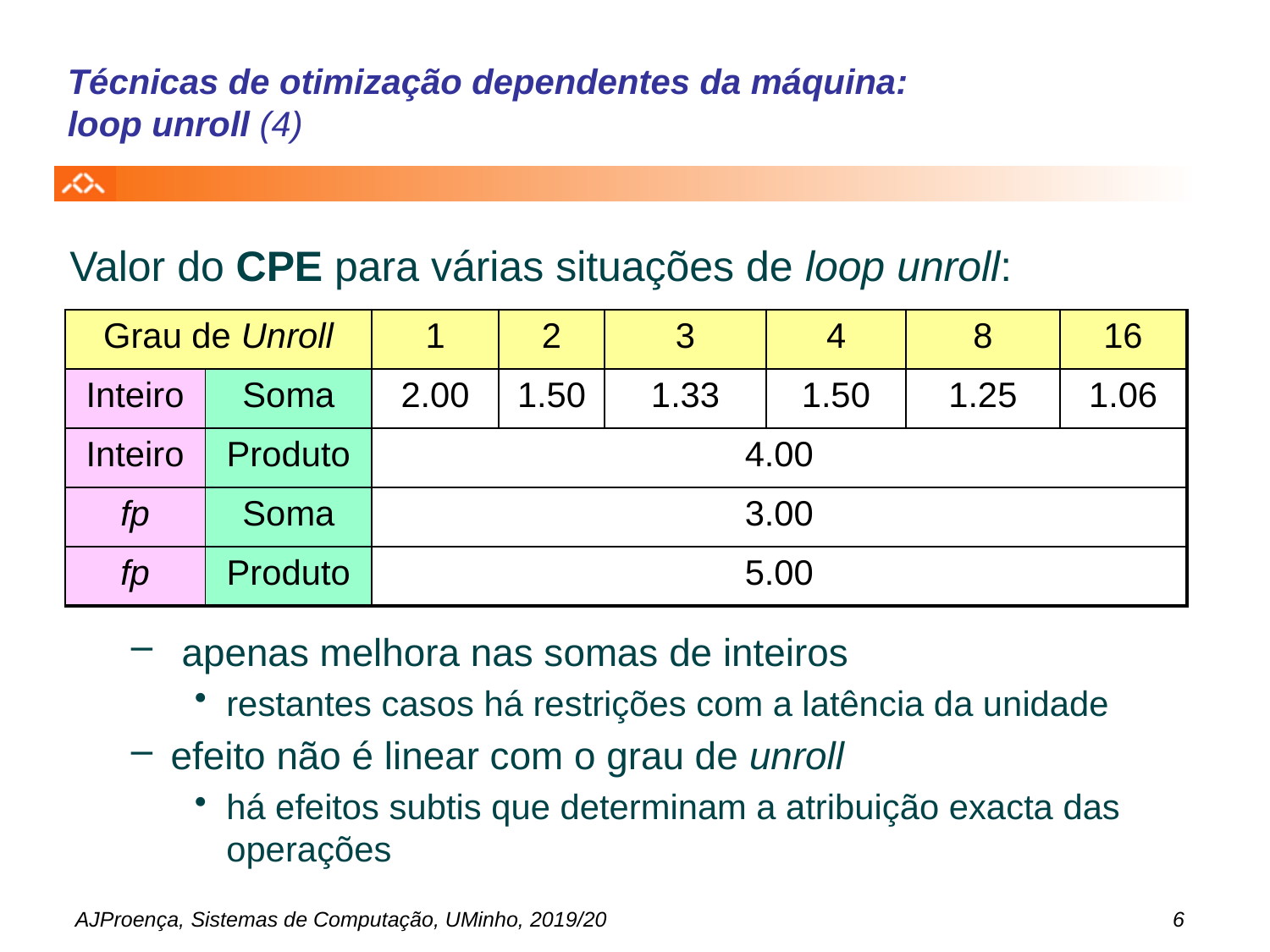

# Técnicas de otimização dependentes da máquina: loop unroll (4)

Valor do CPE para várias situações de loop unroll:
| Grau de Unroll |  | 1 | 2 | 3 | 4 | 8 | 16 |
| --- | --- | --- | --- | --- | --- | --- | --- |
| Inteiro | Soma | 2.00 | 1.50 | 1.33 | 1.50 | 1.25 | 1.06 |
| Inteiro | Produto | 4.00 |  |  |  |  |  |
| fp | Soma | 3.00 |  |  |  |  |  |
| fp | Produto | 5.00 |  |  |  |  |  |
 apenas melhora nas somas de inteiros
restantes casos há restrições com a latência da unidade
efeito não é linear com o grau de unroll
há efeitos subtis que determinam a atribuição exacta das operações